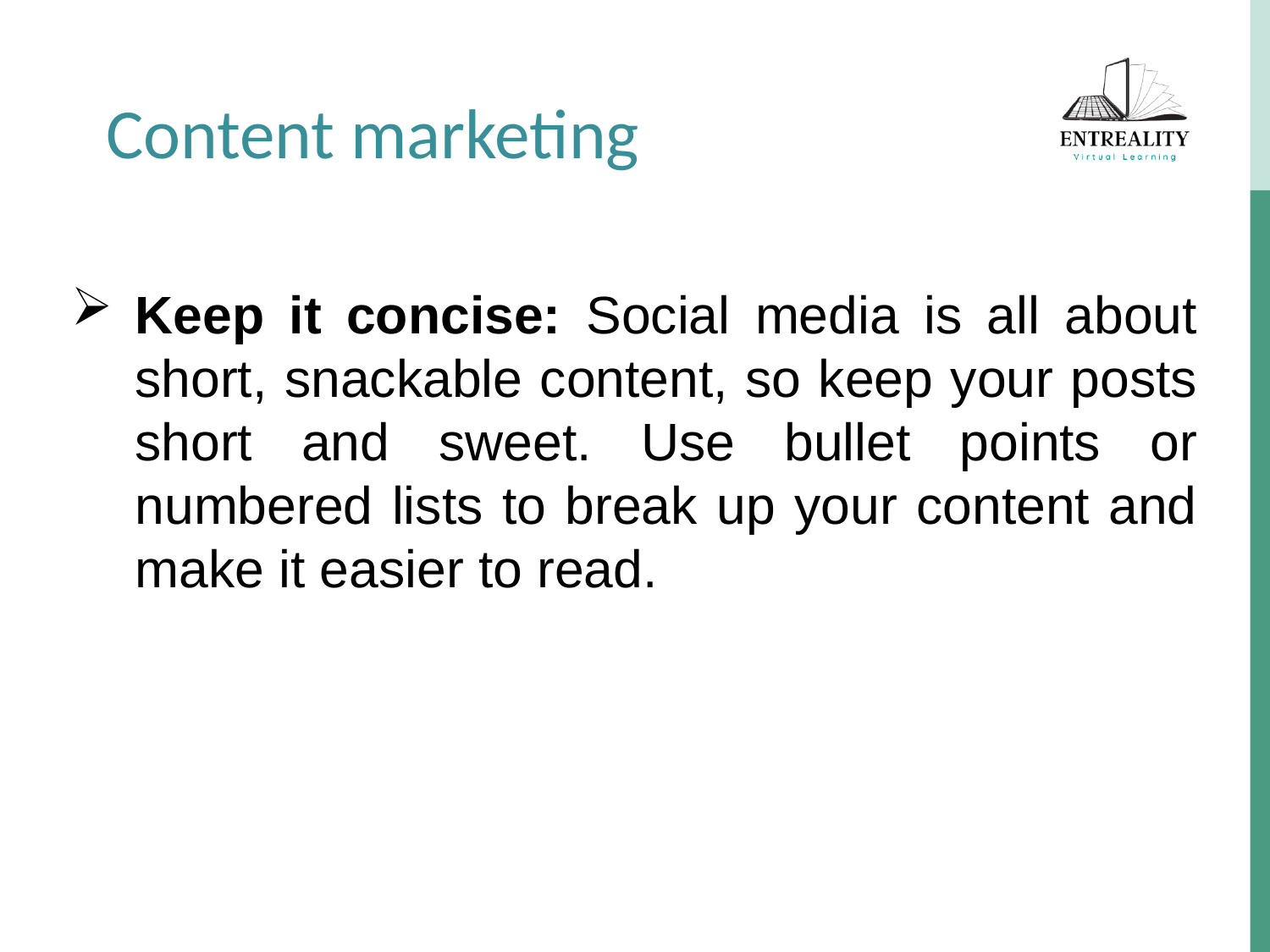

Content marketing

Keep it concise: Social media is all about short, snackable content, so keep your posts short and sweet. Use bullet points or numbered lists to break up your content and make it easier to read.